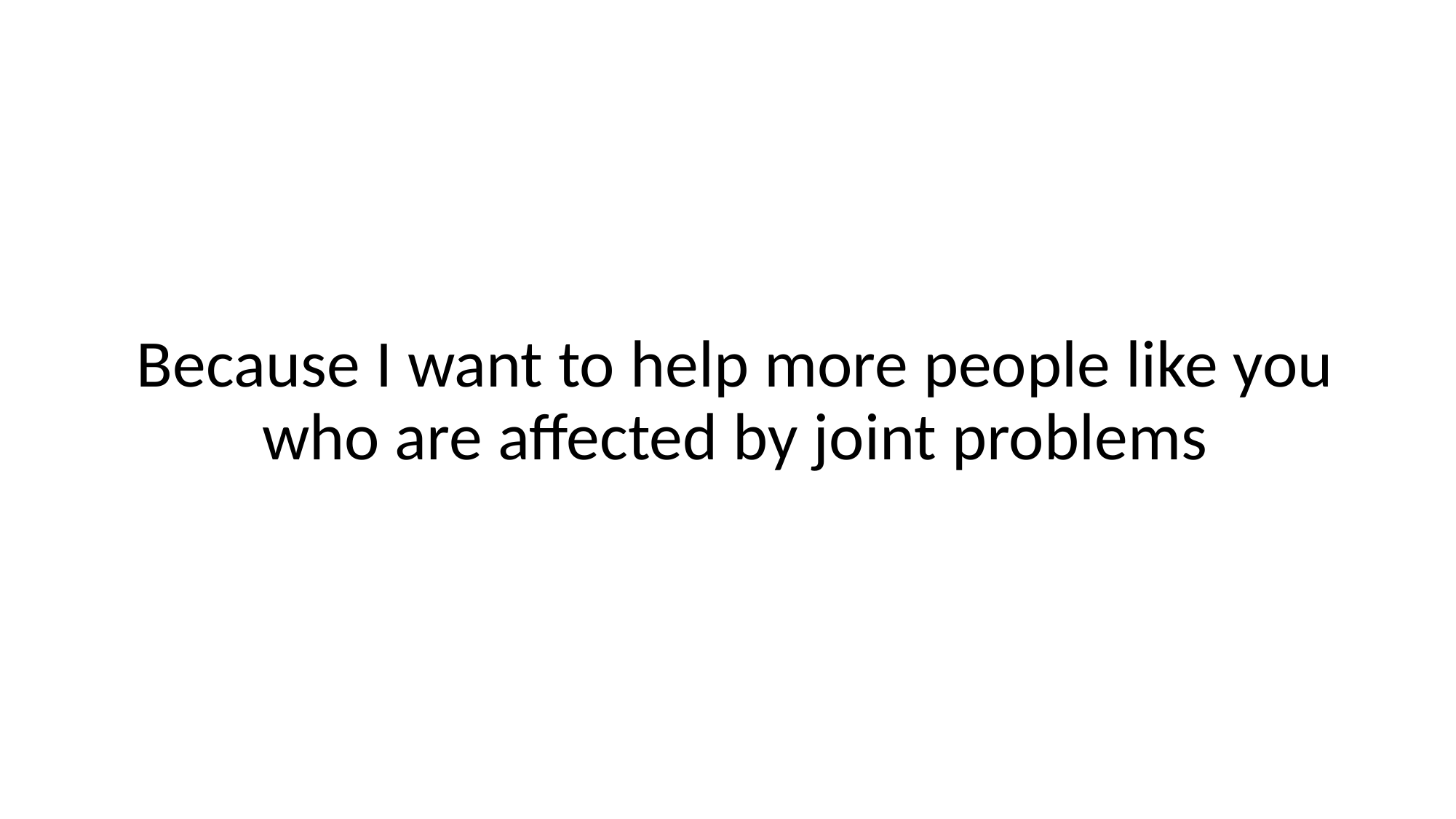

Because I want to help more people like you who are affected by joint problems